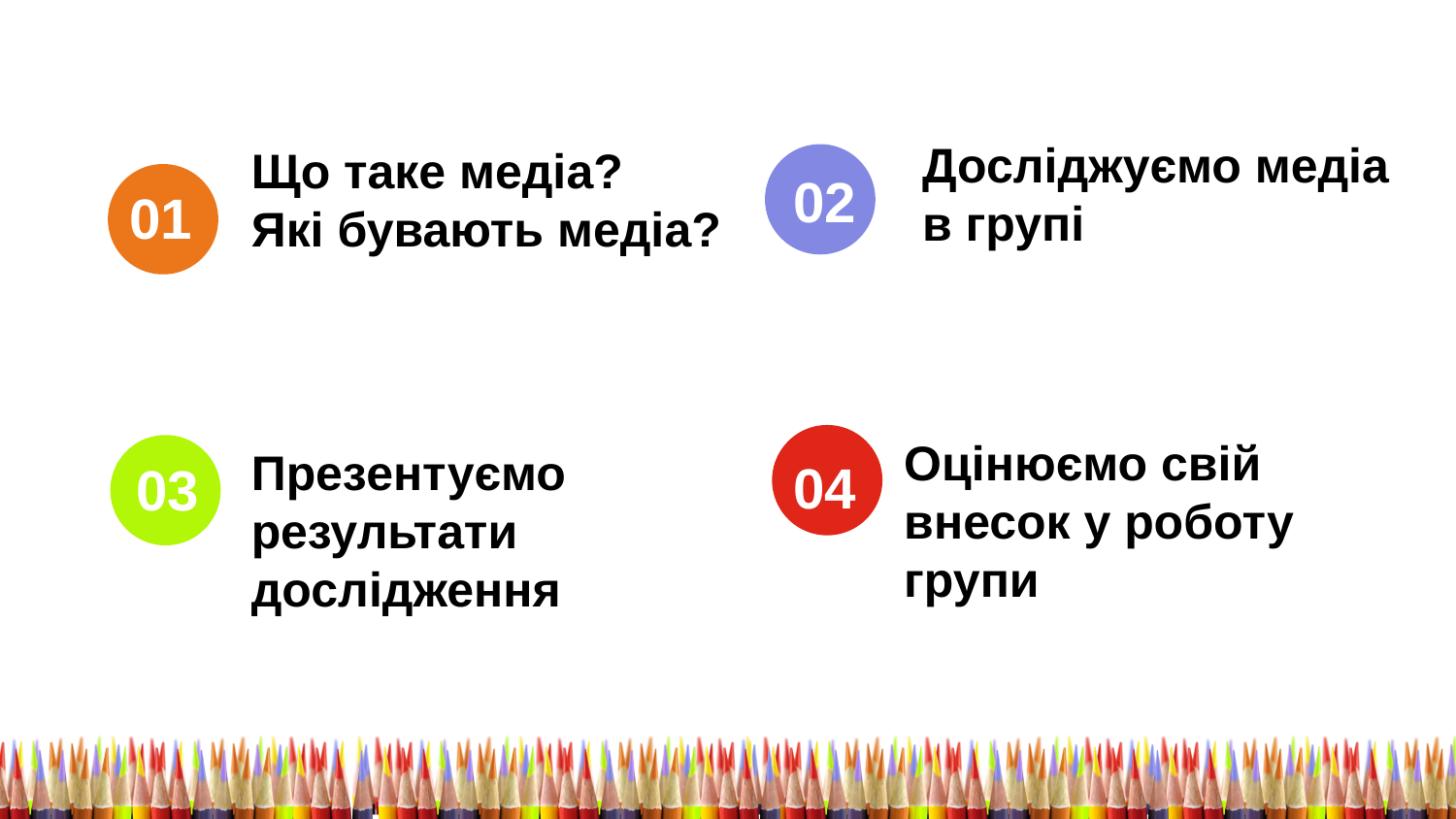

Досліджуємо медіа в групі
Що таке медіа?
Які бувають медіа?

02
01

Оцінюємо свій
внесок у роботу
групи
Презентуємо
результати
дослідження

04
03